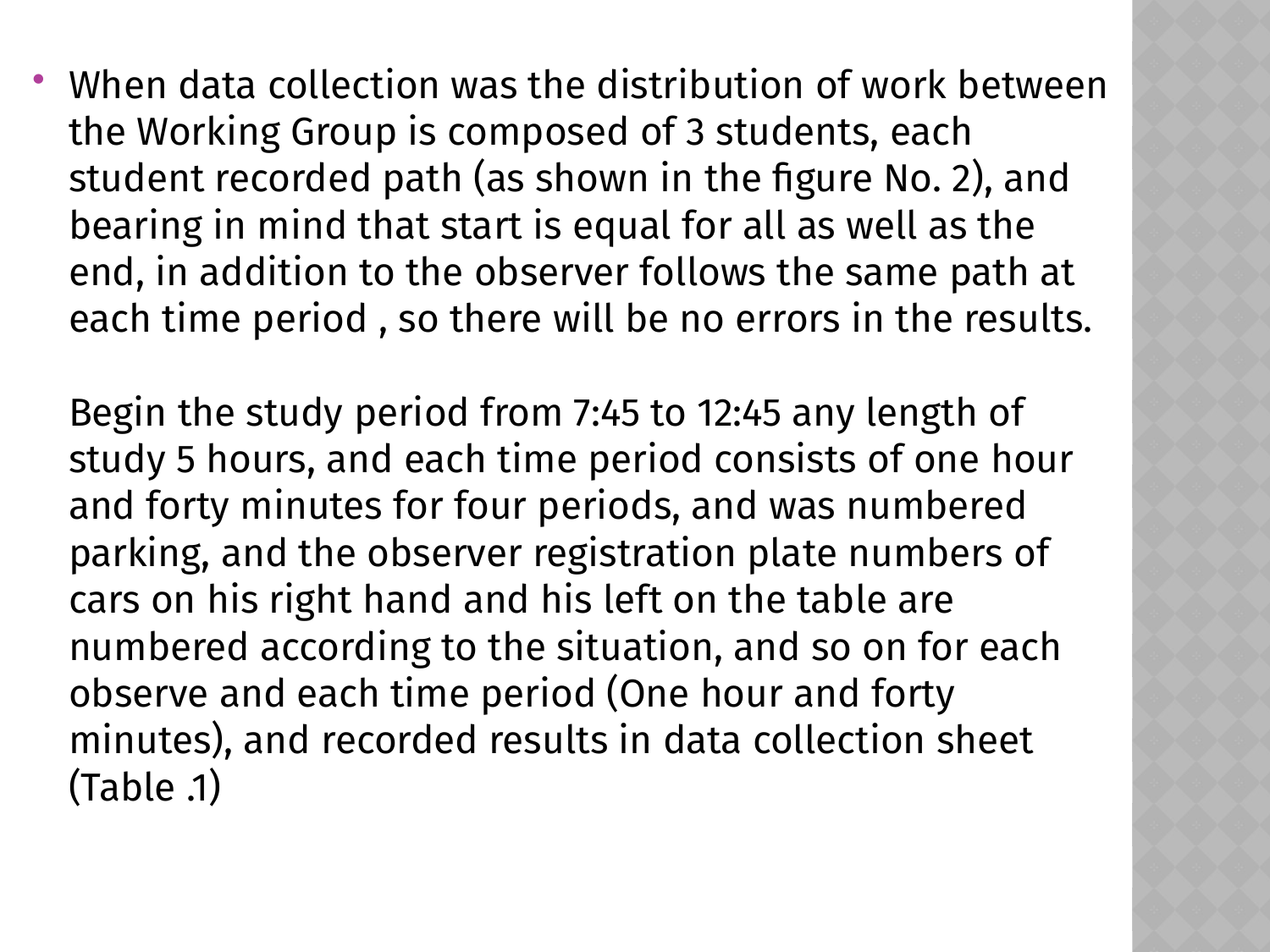

#
When data collection was the distribution of work between the Working Group is composed of 3 students, each student recorded path (as shown in the figure No. 2), and bearing in mind that start is equal for all as well as the end, in addition to the observer follows the same path at each time period , so there will be no errors in the results. 
Begin the study period from 7:45 to 12:45 any length of study 5 hours, and each time period consists of one hour and forty minutes for four periods, and was numbered parking, and the observer registration plate numbers of cars on his right hand and his left on the table are numbered according to the situation, and so on for each observe and each time period (One hour and forty minutes), and recorded results in data collection sheet (Table .1)